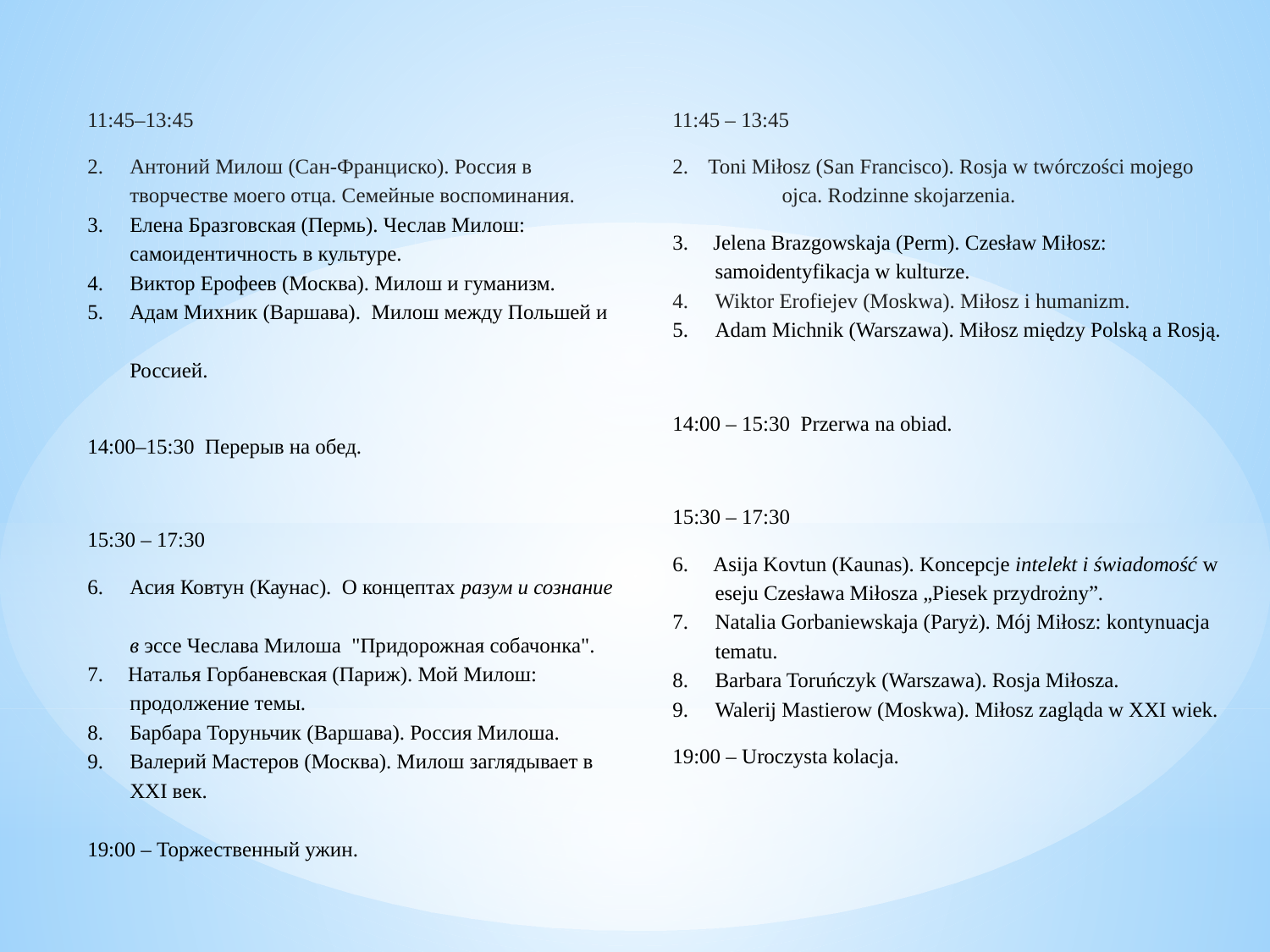

11:45–13:45
2.     Антоний Милош (Сан-Франциско). Россия в
        творчестве моего отца. Семейные воспоминания.
3.     Елена Бразговская (Пермь). Чеслав Милош:
        самоидентичность в культуре.
4.     Виктор Ерофеев (Москва). Милош и гуманизм.
5.     Адам Михник (Варшава).  Милош между Польшей и
        Россией.

14:00–15:30  Перерыв на обед.

15:30 – 17:30
6.     Асия Ковтун (Каунас).  О концептах разум и сознание
        в эссе Чеслава Милоша  "Придорожная собачонка".
  Наталья Горбаневская (Париж). Мой Милош:
        продолжение темы.
8.     Барбара Торуньчик (Варшава). Россия Милоша.
9.     Валерий Мастеров (Москва). Милош заглядывает в
        ХХI век.

19:00 – Торжественный ужин.
11:45 – 13:45
 Toni Miłosz (San Francisco). Rosja w twórczości mojego                     ojca. Rodzinne skojarzenia.
  Jelena Brazgowskaja (Perm). Czesław Miłosz:
        samoidentyfikacja w kulturze.
4.     Wiktor Erofiejev (Moskwa). Miłosz i humanizm.
5.     Adam Michnik (Warszawa). Miłosz między Polską a Rosją.

14:00 – 15:30  Przerwa na obiad.

15:30 – 17:30
  Asija Kovtun (Kaunas). Koncepcje intelekt i świadomość w
        eseju Czesława Miłosza „Piesek przydrożny”.
7.     Natalia Gorbaniewskaja (Paryż). Mój Miłosz: kontynuacja
        tematu.
8.     Barbara Toruńczyk (Warszawa). Rosja Miłosza.
9.     Walerij Mastierow (Moskwa). Miłosz zagląda w XXI wiek.
19:00 – Uroczystа kolacja.